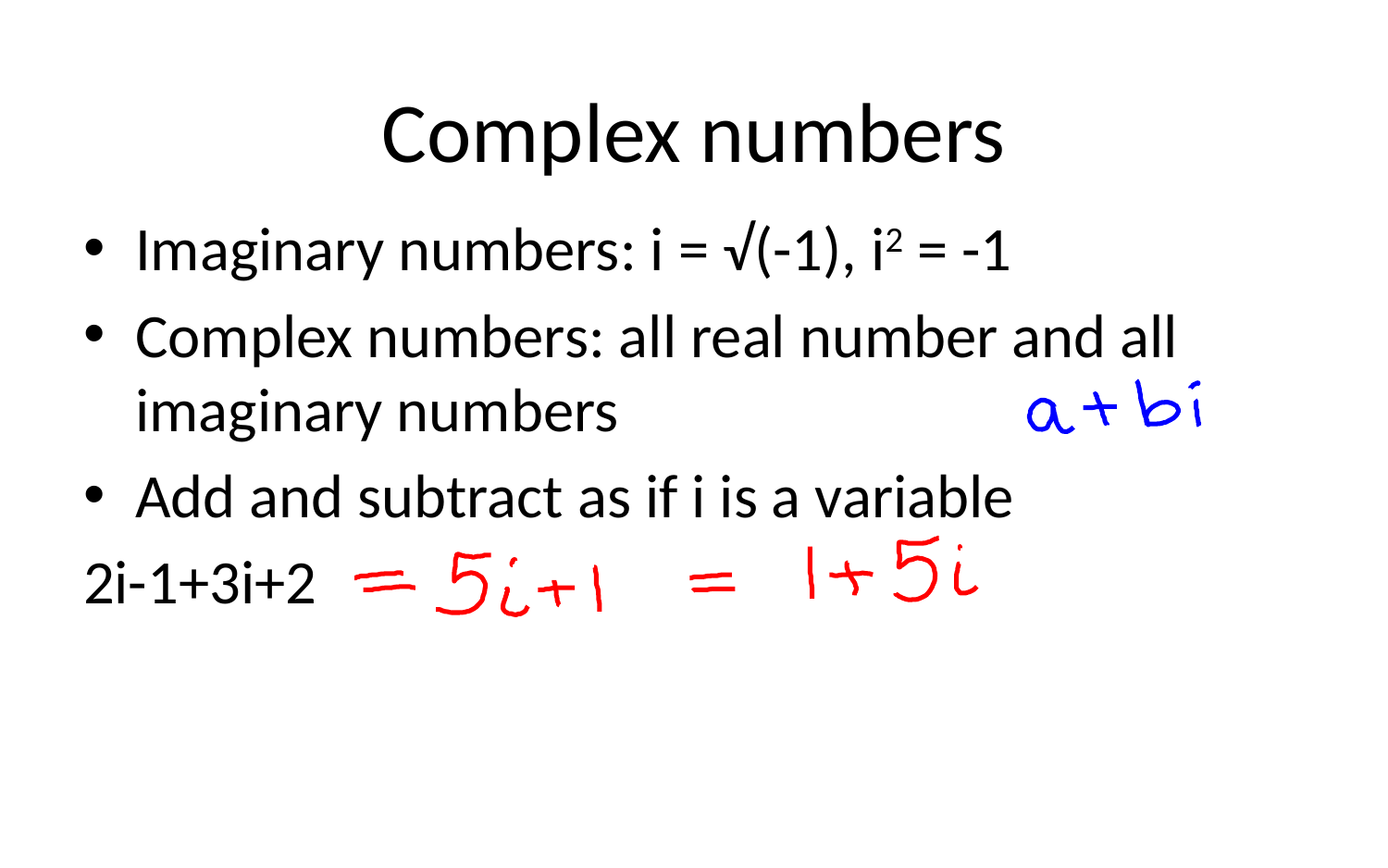

# Complex numbers
Imaginary numbers: i = √(-1), i2 = -1
Complex numbers: all real number and all imaginary numbers
Add and subtract as if i is a variable
2i-1+3i+2